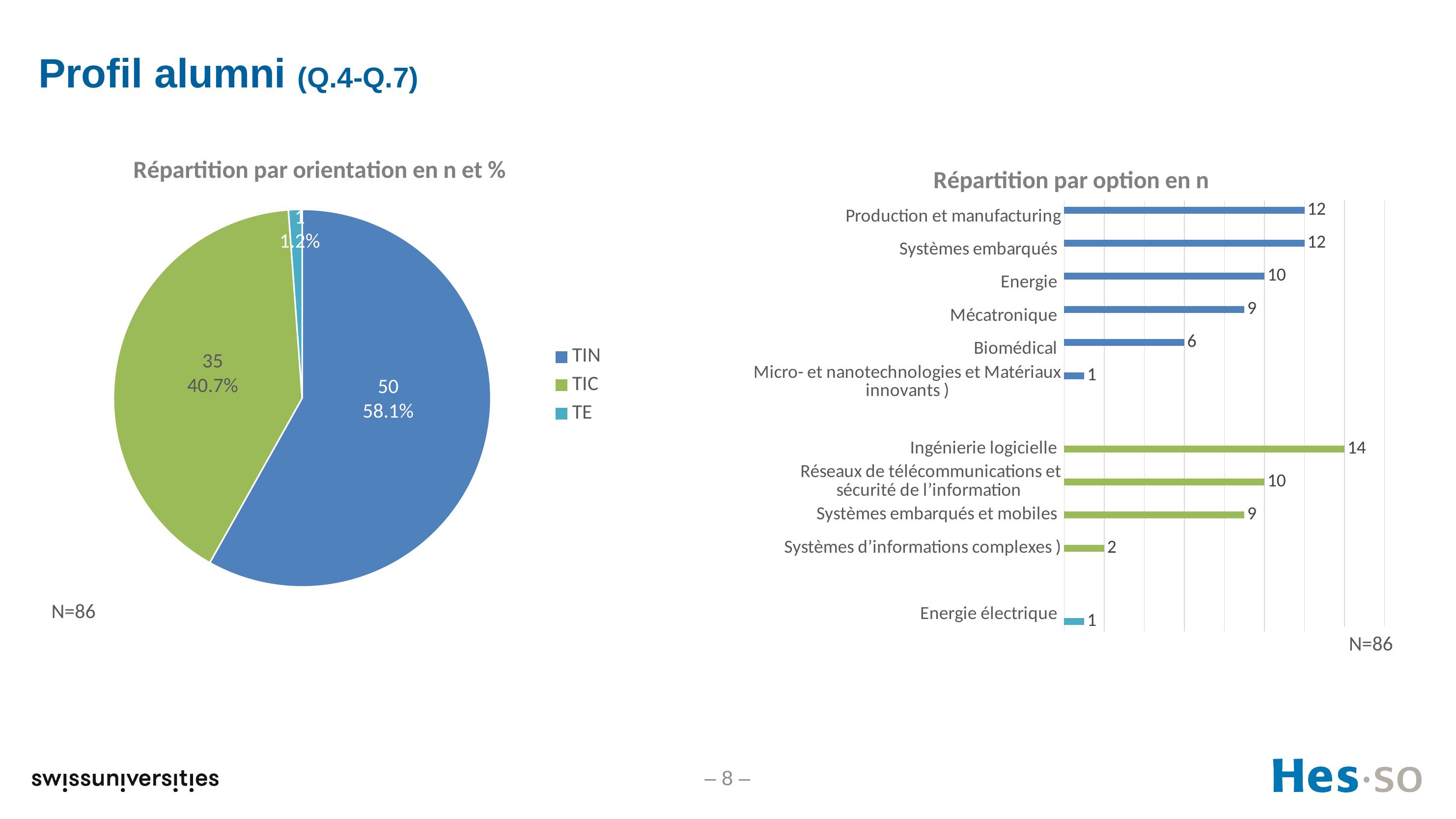

# Profil alumni (Q.4-Q.7)

### Chart: Répartition par option en n

| Category | TIN | TIC | TE |
|---|---|---|---|
| Production et manufacturing | 12.0 | None | None |
| Systèmes embarqués  | 12.0 | None | None |
| Energie  | 10.0 | None | None |
| Mécatronique  | 9.0 | None | None |
| Biomédical  | 6.0 | None | None |
| Micro- et nanotechnologies et Matériaux innovants ) | 1.0 | None | None |
|  | None | None | None |
| Ingénierie logicielle  | None | 14.0 | None |
| Réseaux de télécommunications et sécurité de l’information  | None | 10.0 | None |
| Systèmes embarqués et mobiles  | None | 9.0 | None |
| Systèmes d’informations complexes ) | None | 2.0 | None |
|  | None | None | None |
| Energie électrique  | None | None | 1.0 |

### Chart: Répartition par orientation en n et %

| Category |  |  |
|---|---|---|
| TIN | 50.0 | 0.5813953488372093 |
| TIC | 35.0 | 0.4069767441860465 |
| TE | 1.0 | 0.011627906976744186 |
1
1.2%
35
40.7%
50
58.1%
N=86
N=86